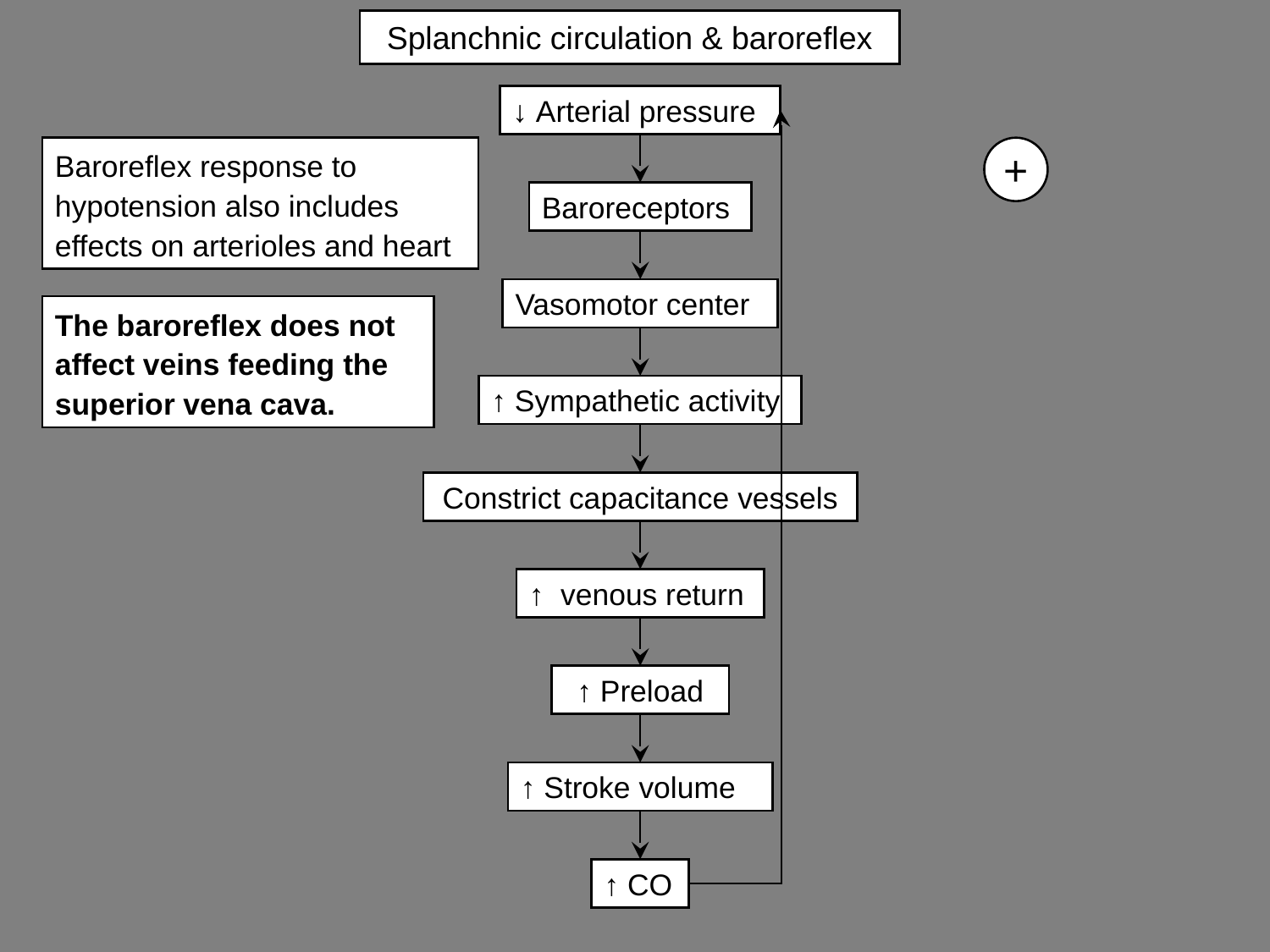

# Splanchnic circulation & baroreflex
↓ Arterial pressure
+

Baroreceptors
Vasomotor center
↑ Sympathetic activity
Constrict capacitance vessels
↑  venous return
↑ Preload
↑ Stroke volume
↑ CO
Baroreflex response to hypotension also includes effects on arterioles and heart
The baroreflex does not affect veins feeding the superior vena cava.